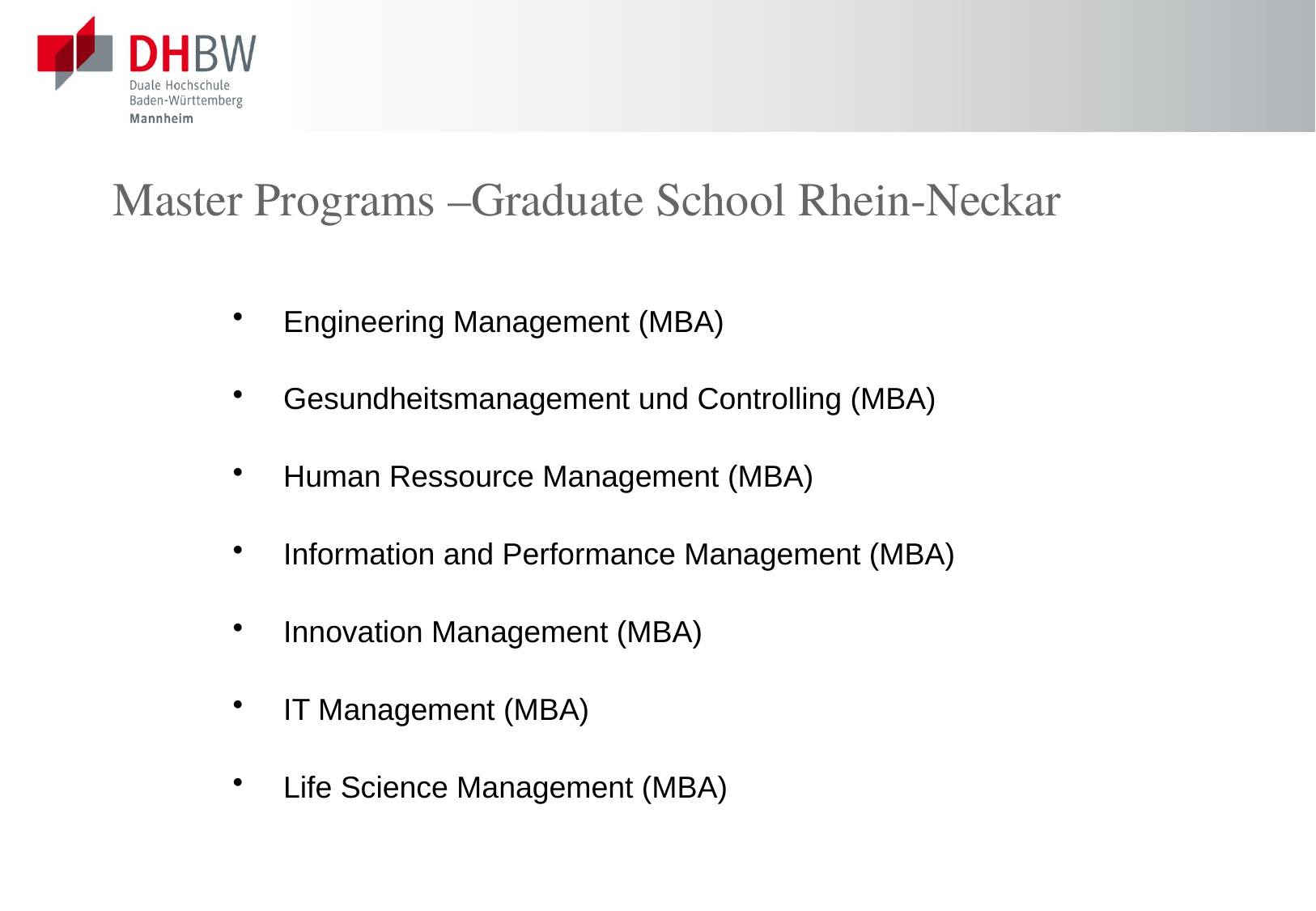

# Master Programs –Graduate School Rhein-Neckar
Engineering Management (MBA)

Gesundheitsmanagement und Controlling (MBA)

Human Ressource Management (MBA)

Information and Performance Management (MBA)

Innovation Management (MBA)

IT Management (MBA)

Life Science Management (MBA)